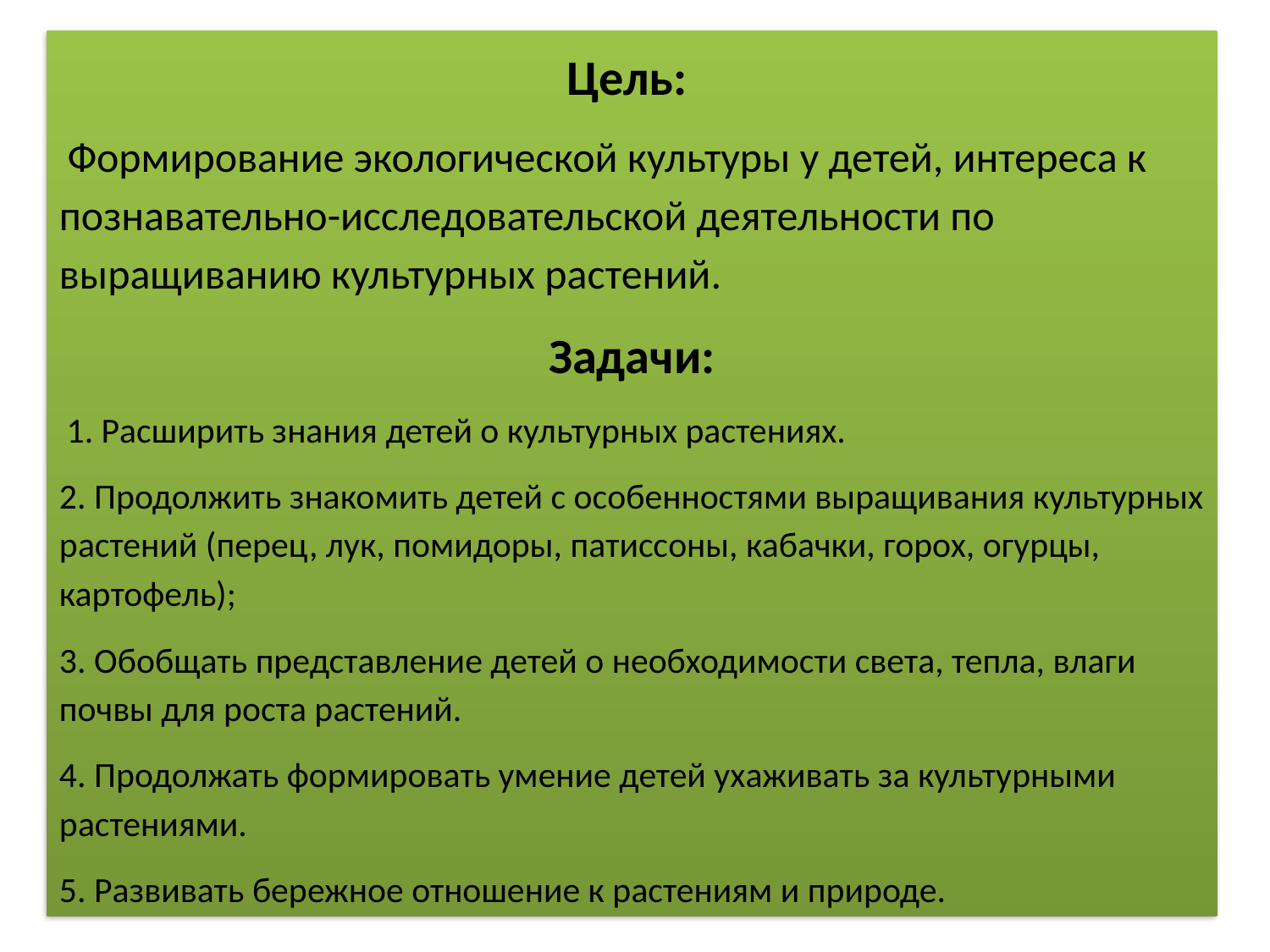

Цель:
 Формирование экологической культуры у детей, интереса к познавательно-исследовательской деятельности по выращиванию культурных растений.
Задачи:
 1. Расширить знания детей о культурных растениях.
2. Продолжить знакомить детей с особенностями выращивания культурных растений (перец, лук, помидоры, патиссоны, кабачки, горох, огурцы, картофель);
3. Обобщать представление детей о необходимости света, тепла, влаги почвы для роста растений.
4. Продолжать формировать умение детей ухаживать за культурными растениями.
5. Развивать бережное отношение к растениям и природе.